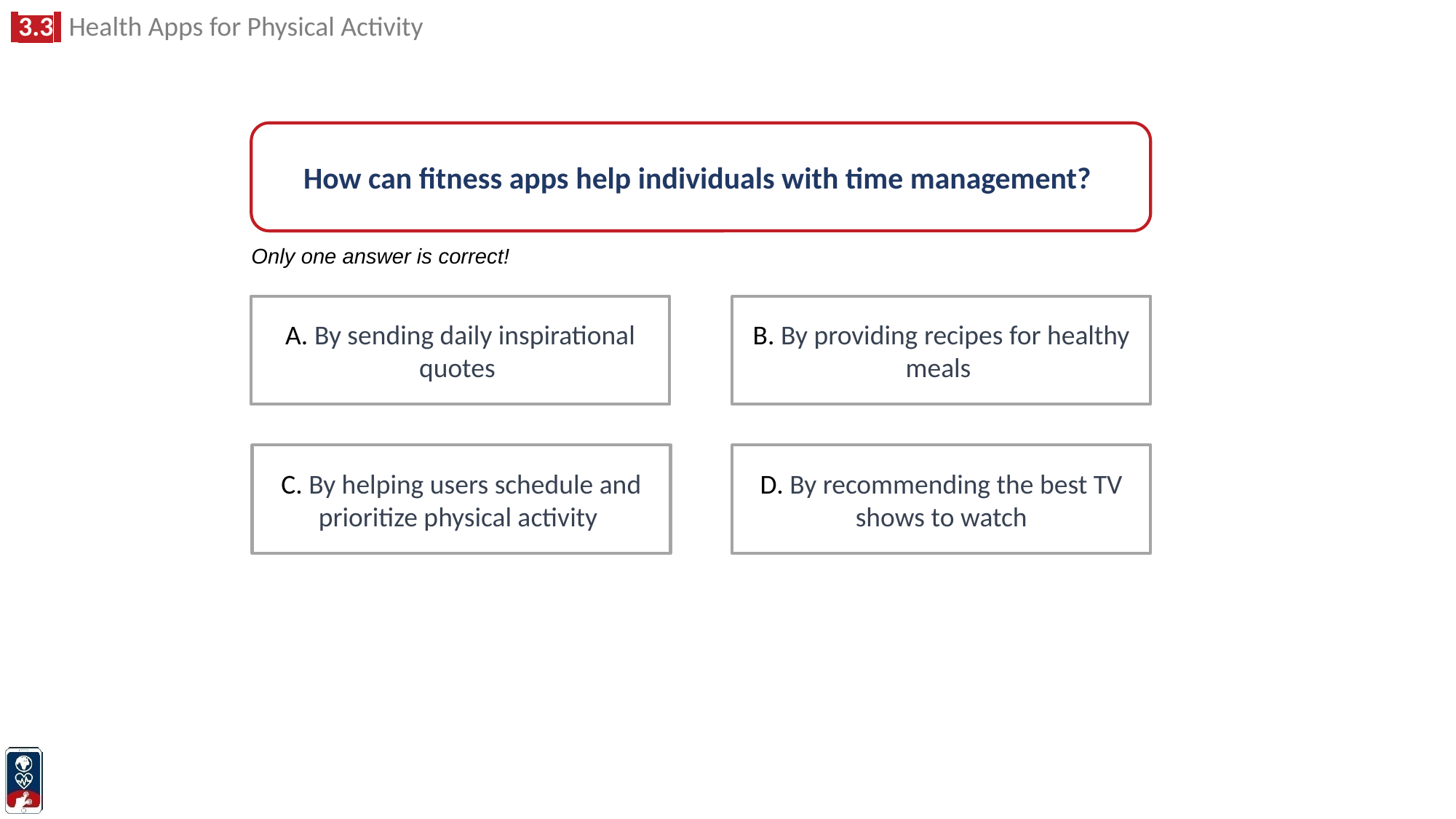

How can fitness apps help individuals with time management?
Only one answer is correct!
B. By providing recipes for healthy meals
A. By sending daily inspirational quotes
C. By helping users schedule and prioritize physical activity
D. By recommending the best TV shows to watch